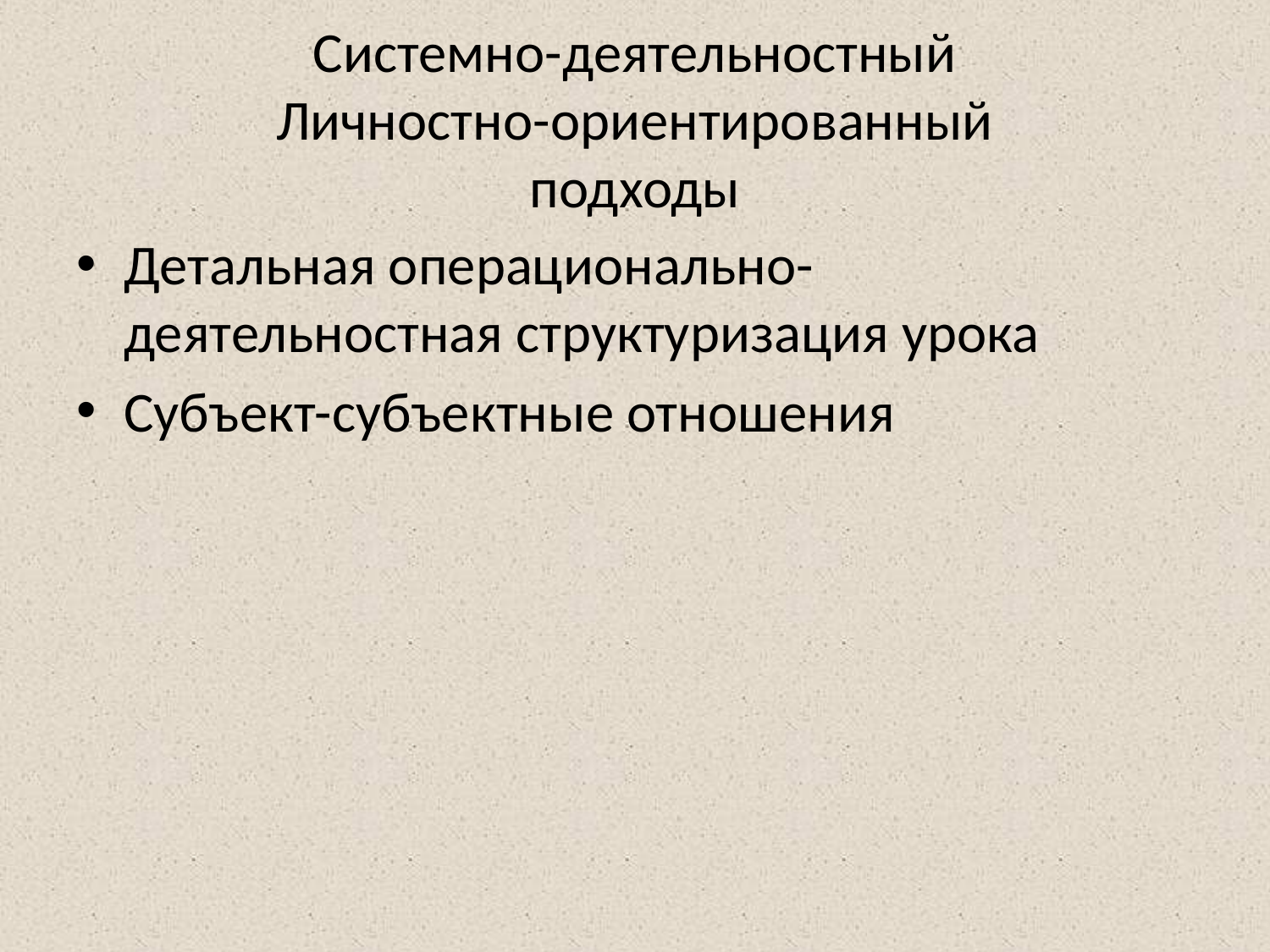

# Системно-деятельностный Личностно-ориентированный подходы
Детальная операционально-деятельностная структуризация урока
Субъект-субъектные отношения